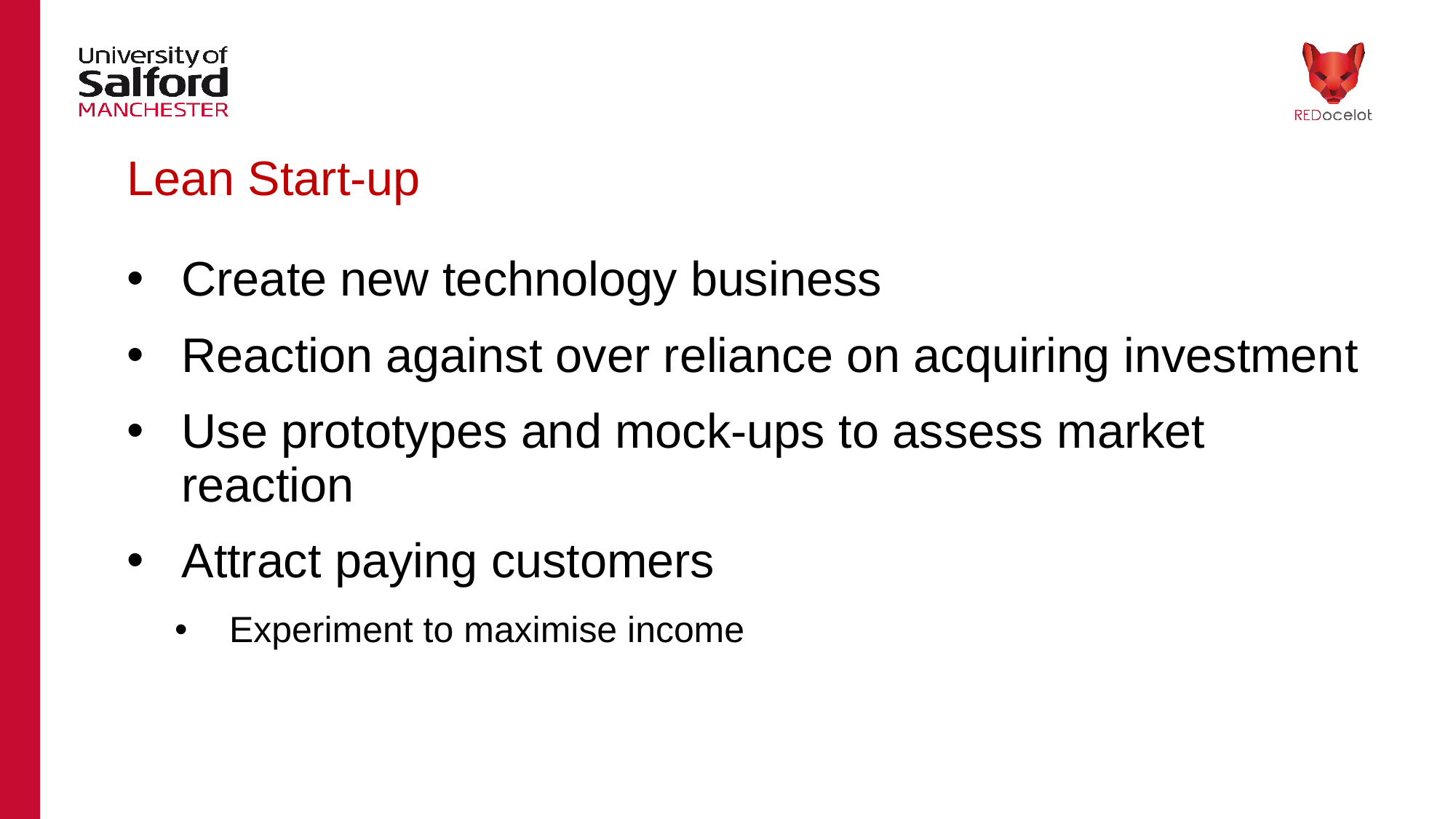

# Lean Start-up
Create new technology business
Reaction against over reliance on acquiring investment
Use prototypes and mock-ups to assess market reaction
Attract paying customers
Experiment to maximise income